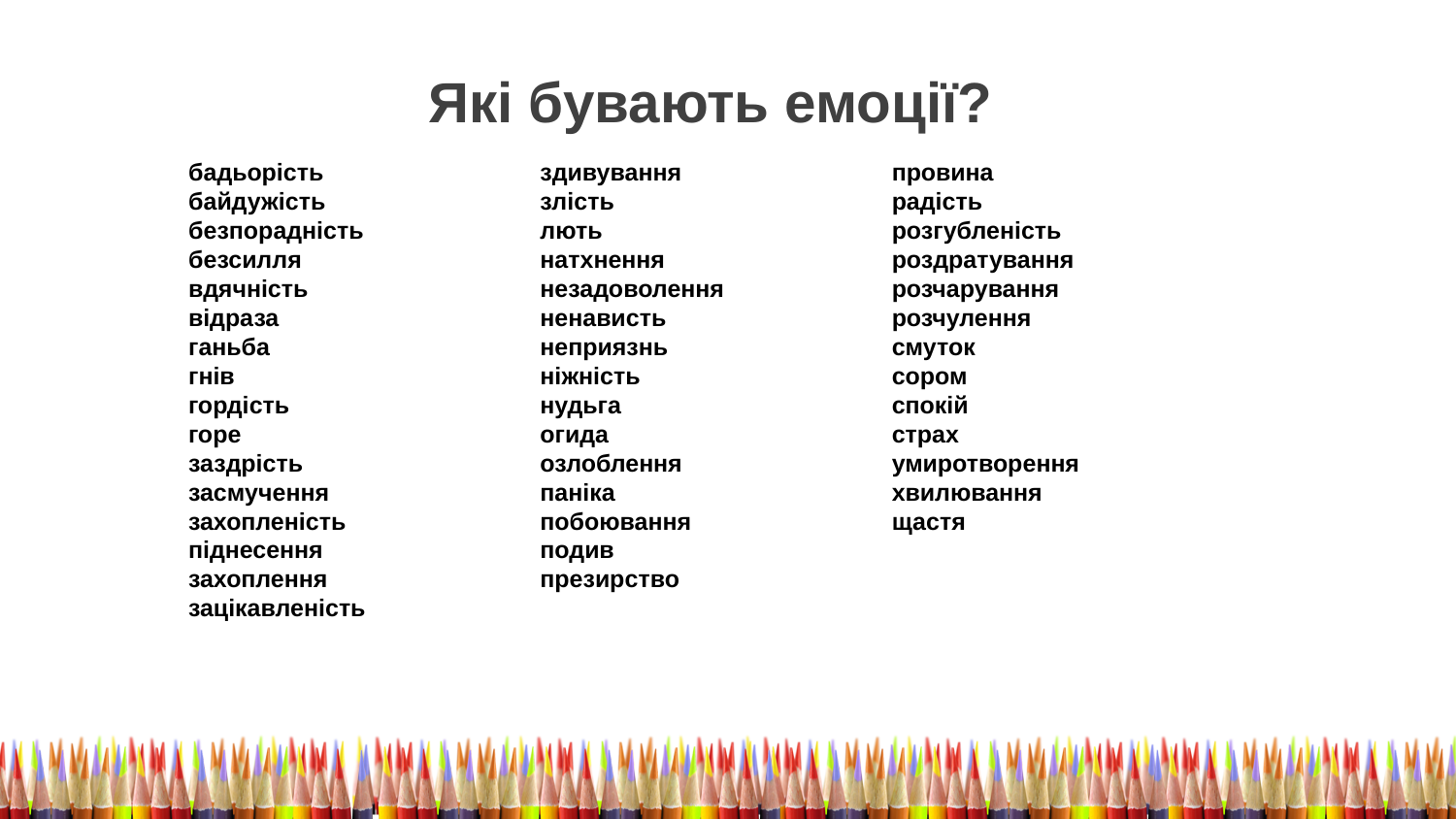

Які бувають емоції?
| бадьорість байдужість безпорадність безсилля вдячність відраза ганьба гнів гордість горе заздрість засмучення захопленість піднесення захоплення зацікавленість | здивування злість лють натхнення незадоволення ненависть неприязнь ніжність нудьга огида озлоблення паніка побоювання подив презирство | провина радість розгубленість роздратування розчарування розчулення смуток сором спокій страх умиротворення хвилювання щастя |
| --- | --- | --- |